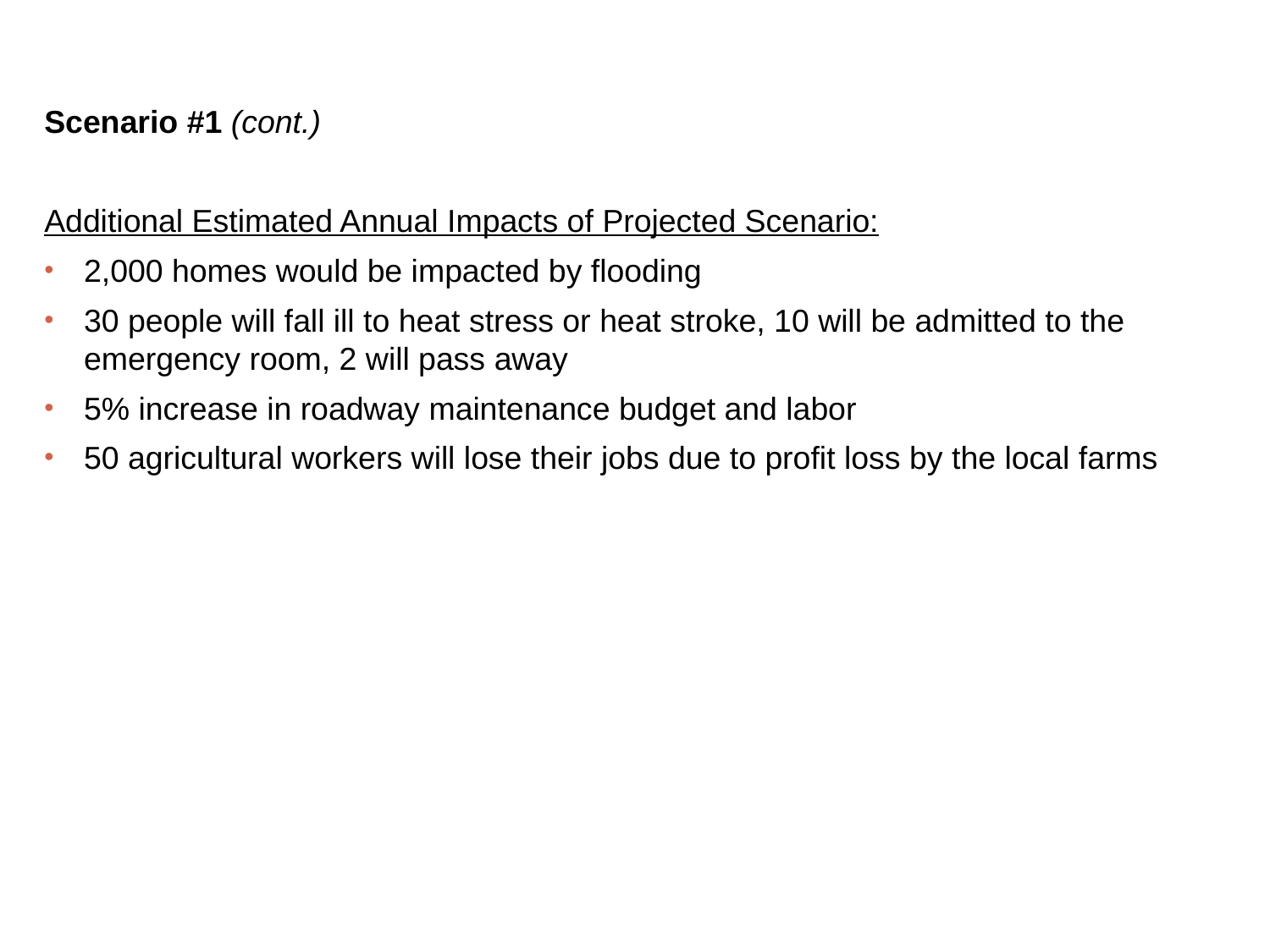

Scenario #1 (cont.)

Additional Estimated Annual Impacts of Projected Scenario:
2,000 homes would be impacted by flooding
30 people will fall ill to heat stress or heat stroke, 10 will be admitted to the emergency room, 2 will pass away
5% increase in roadway maintenance budget and labor
50 agricultural workers will lose their jobs due to profit loss by the local farms